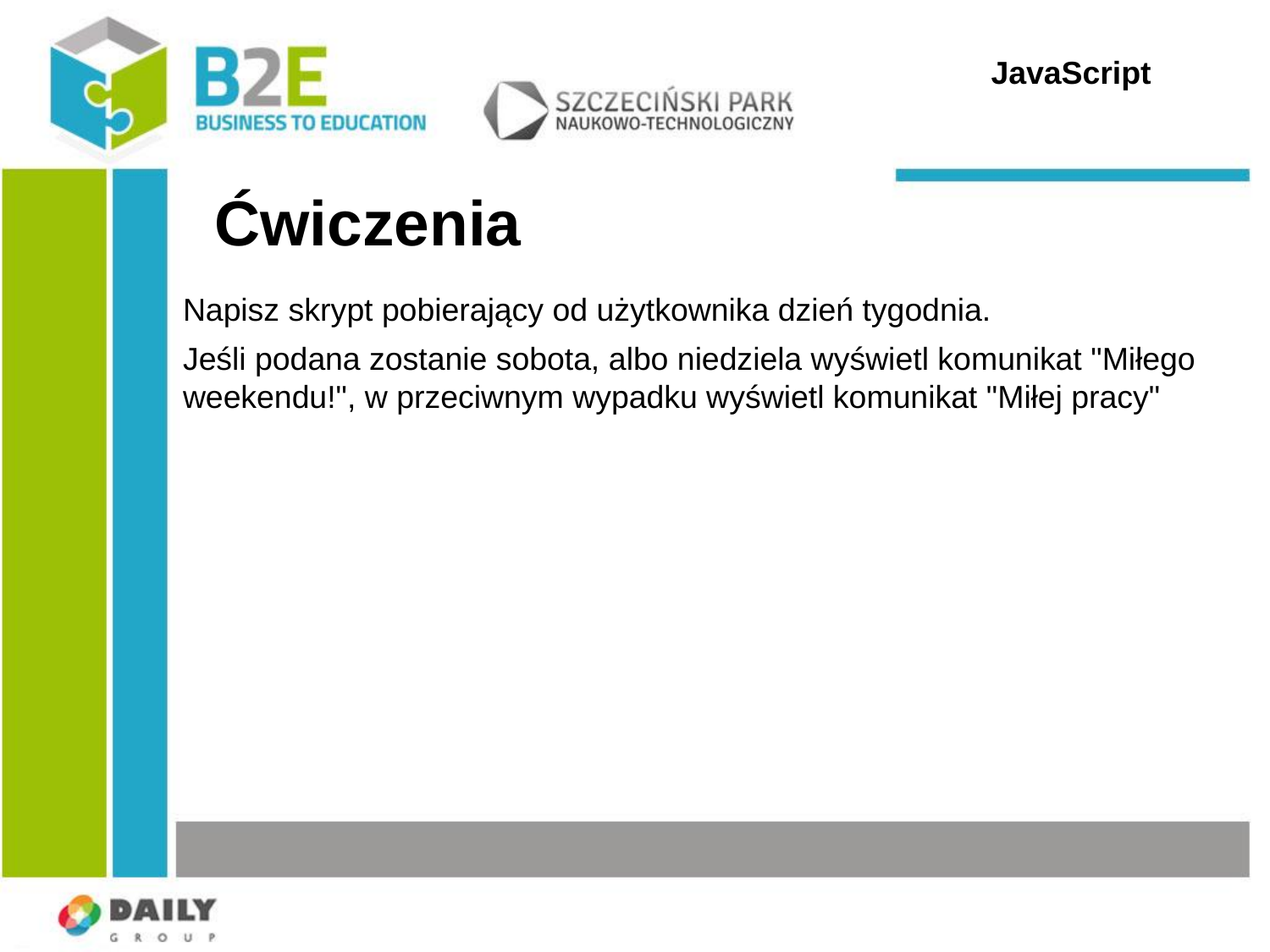

JavaScript
Ćwiczenia
Napisz skrypt pobierający od użytkownika dzień tygodnia.
Jeśli podana zostanie sobota, albo niedziela wyświetl komunikat "Miłego weekendu!", w przeciwnym wypadku wyświetl komunikat "Miłej pracy"